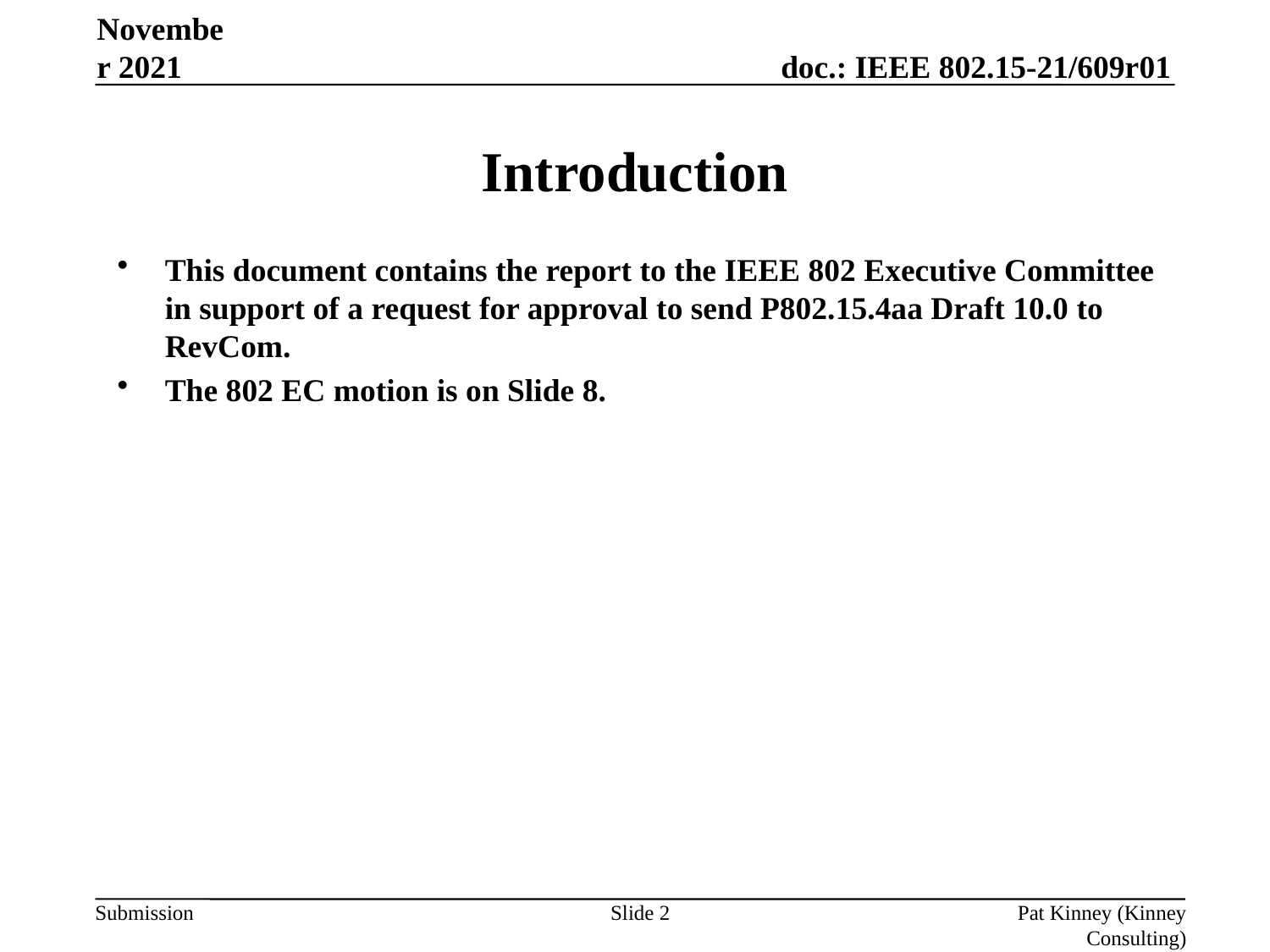

November 2021
# Introduction
This document contains the report to the IEEE 802 Executive Committee in support of a request for approval to send P802.15.4aa Draft 10.0 to RevCom.
The 802 EC motion is on Slide 8.
Slide 2
Pat Kinney (Kinney Consulting)